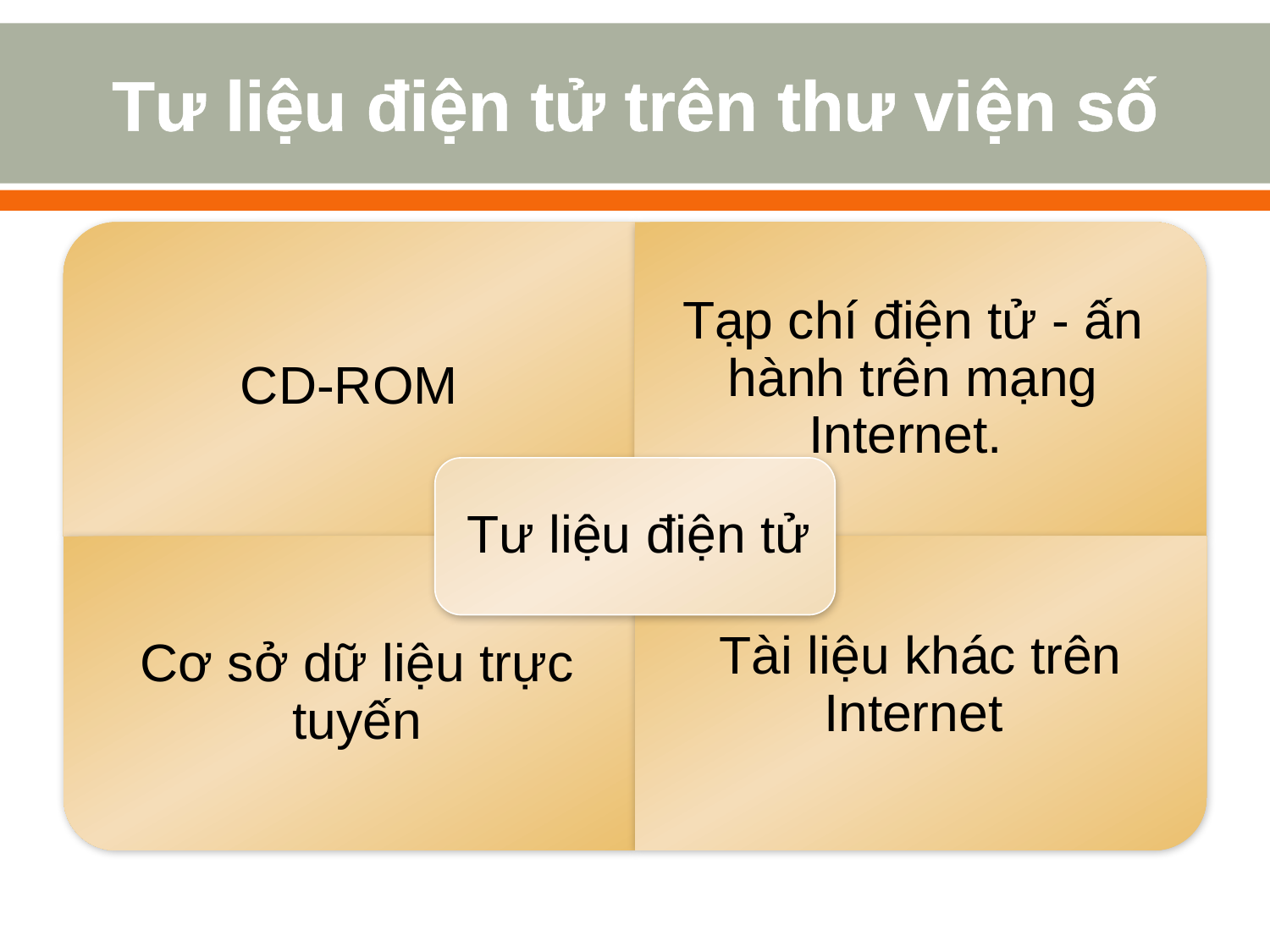

# Tư liệu điện tử trên thư viện số
CD-ROM
Tạp chí điện tử - ấn hành trên mạng Internet.
Cơ sở dữ liệu trực tuyến
Tài liệu khác trên Internet
Tư liệu điện tử